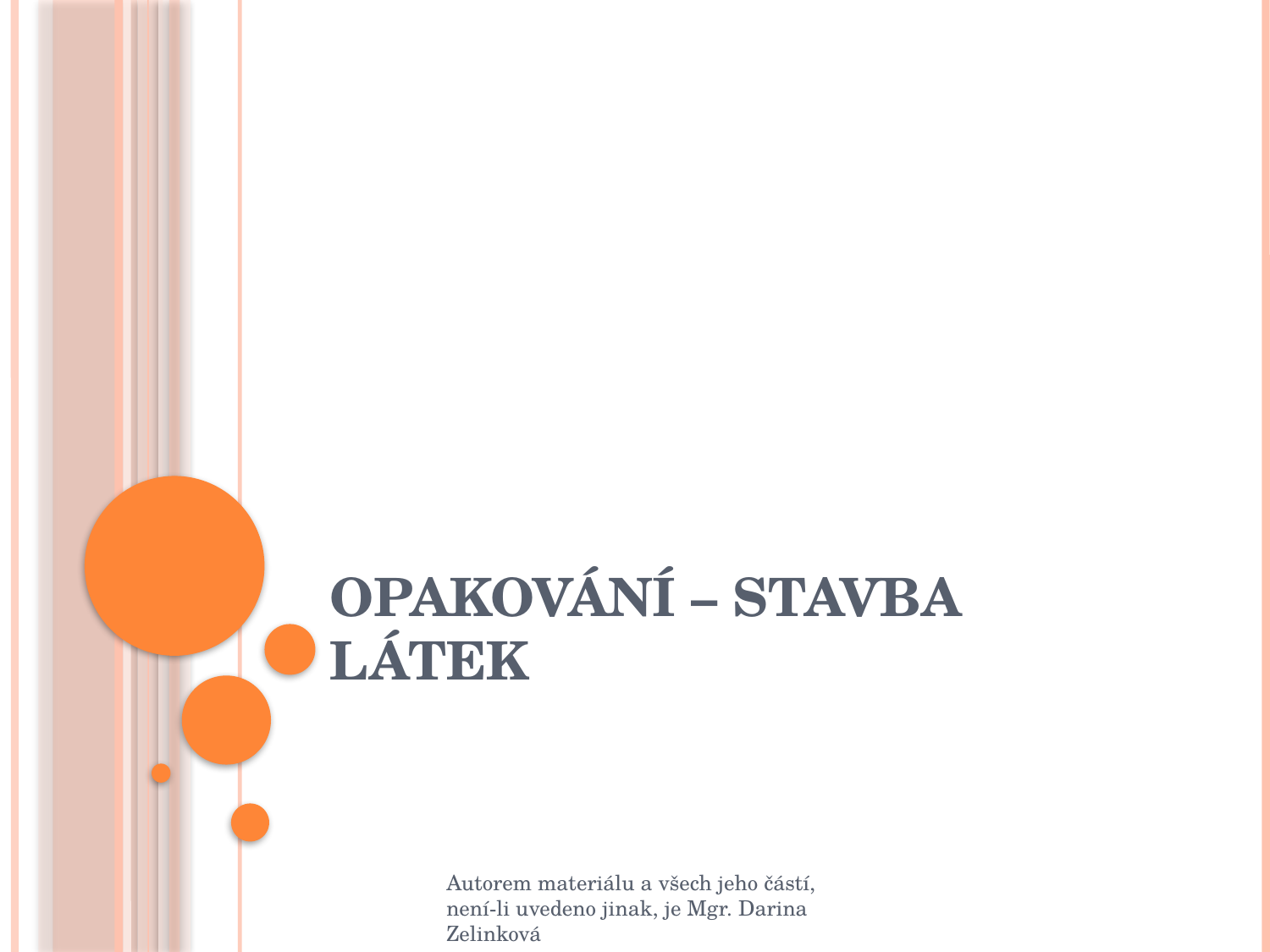

# Opakování – stavba látek

Autorem materiálu a všech jeho částí, není-li uvedeno jinak, je Mgr. Darina Zelinková